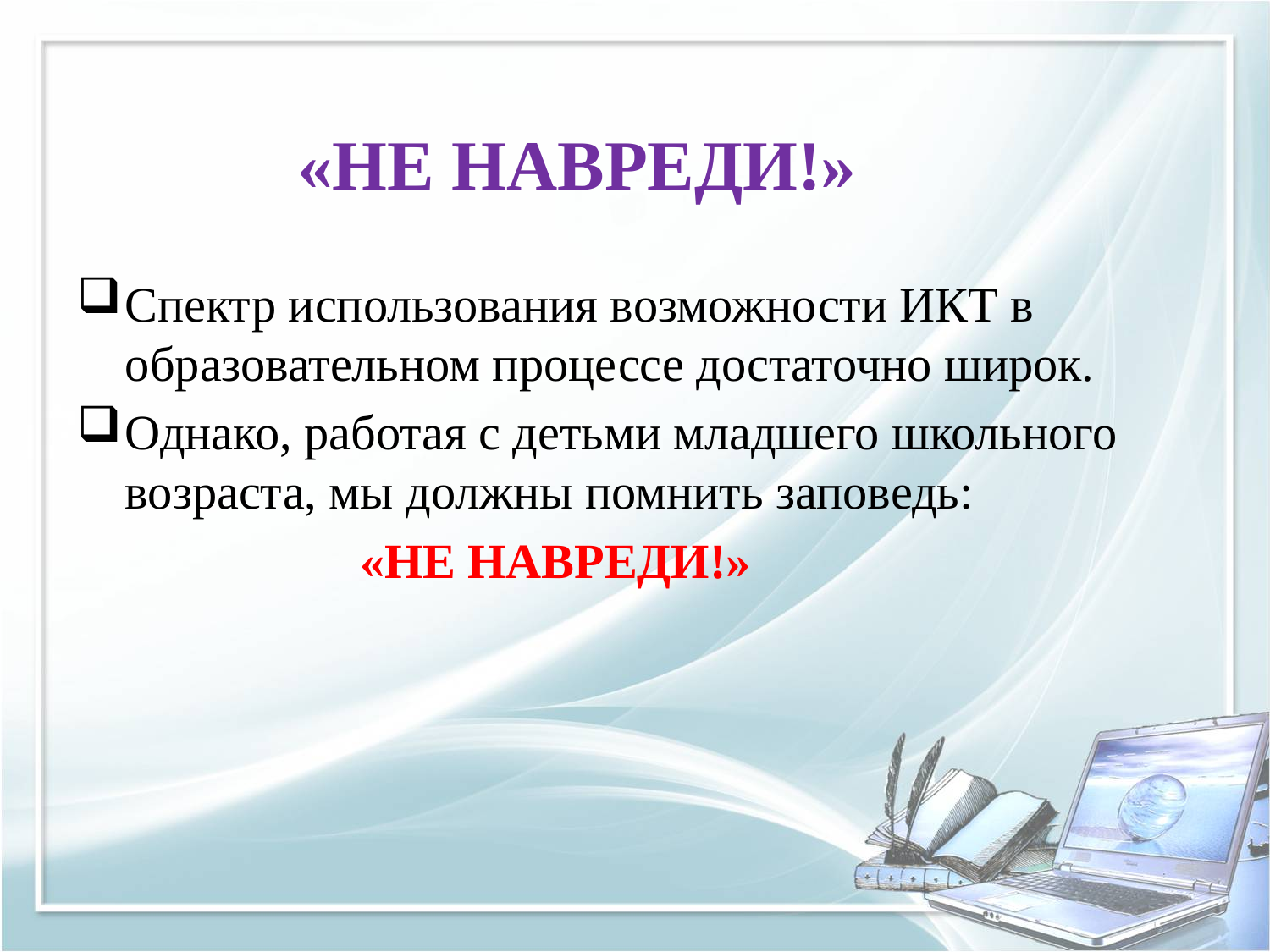

«НЕ НАВРЕДИ!»
Спектр использования возможности ИКТ в  образовательном процессе достаточно широк.
Однако, работая с детьми младшего школьного возраста, мы должны помнить заповедь:
                       «НЕ НАВРЕДИ!»